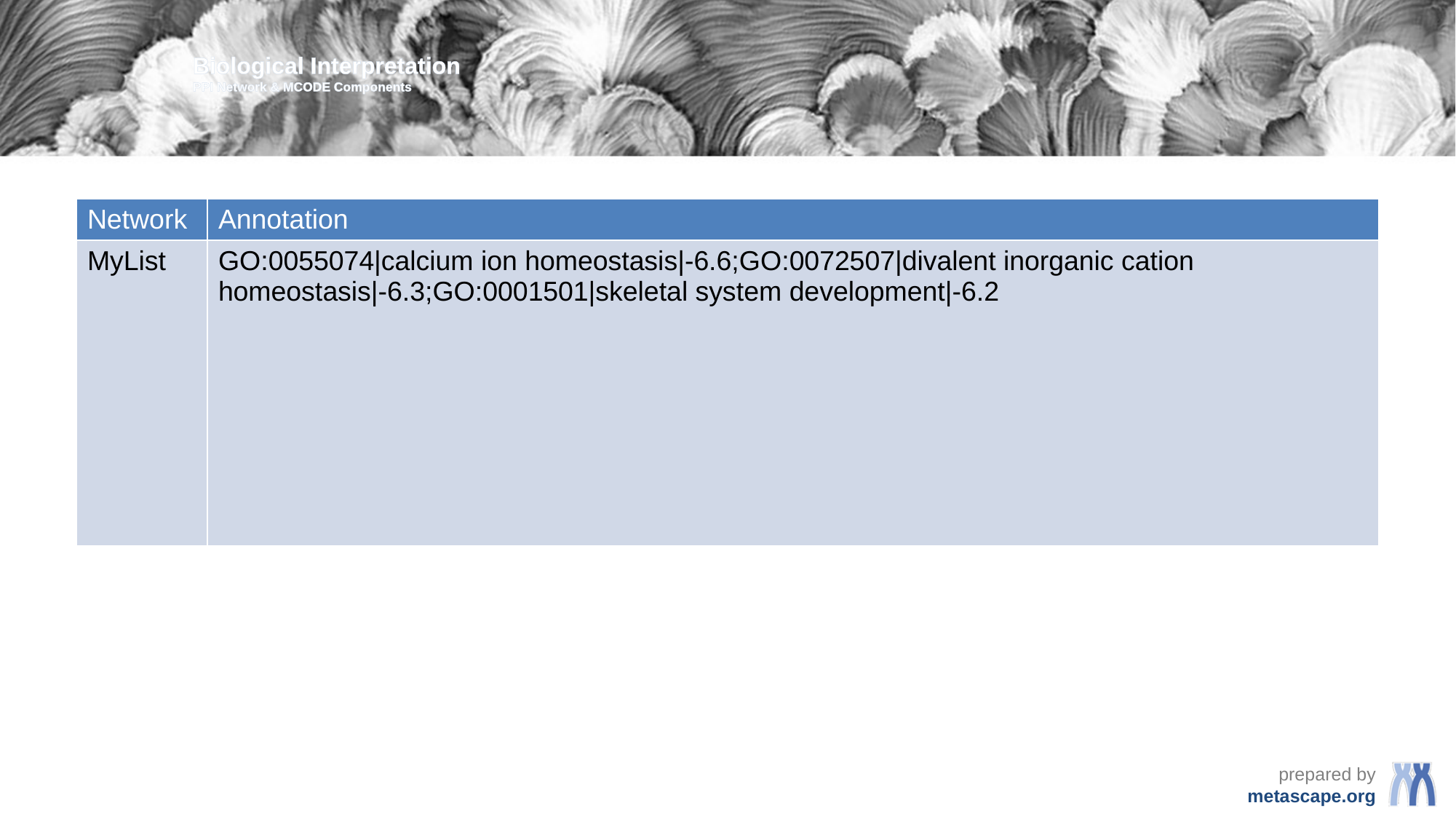

Biological Interpretation
PPI Network & MCODE Components
| Network | Annotation |
| --- | --- |
| MyList | GO:0055074|calcium ion homeostasis|-6.6;GO:0072507|divalent inorganic cation homeostasis|-6.3;GO:0001501|skeletal system development|-6.2 |